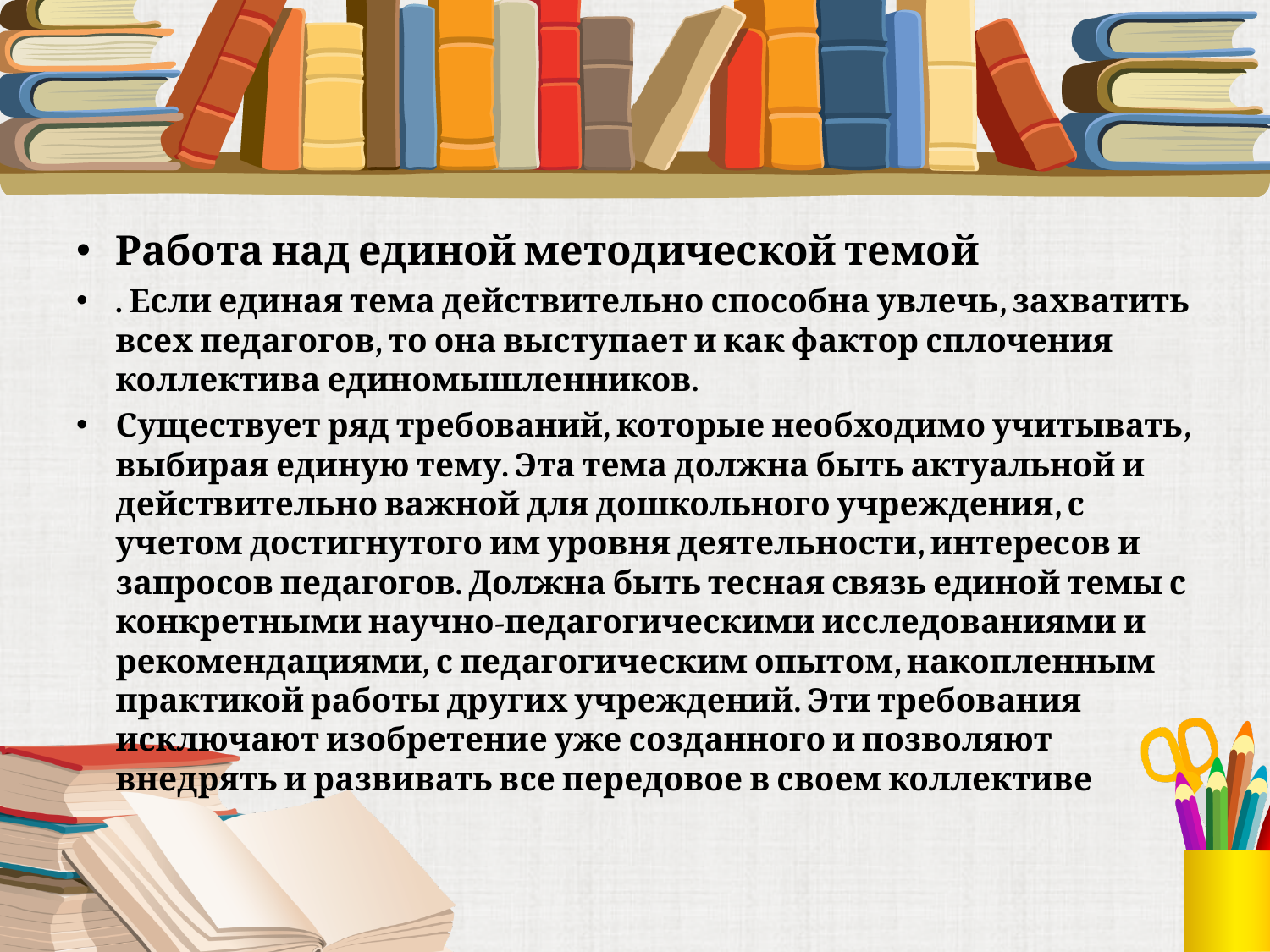

#
Работа над единой методической темой
. Если единая тема действительно способна увлечь, захватить всех педагогов, то она выступает и как фактор сплочения коллектива единомышленников.
Существует ряд требований, которые необходимо учитывать, выбирая единую тему. Эта тема должна быть актуальной и действительно важной для дошкольного учреждения, с учетом достигнутого им уровня деятельности, интересов и запросов педагогов. Должна быть тесная связь единой темы с конкретными научно-педагогическими исследованиями и рекомендациями, с педагогическим опытом, накопленным практикой работы других учреждений. Эти требования исключают изобретение уже созданного и позволяют внедрять и развивать все передовое в своем коллективе